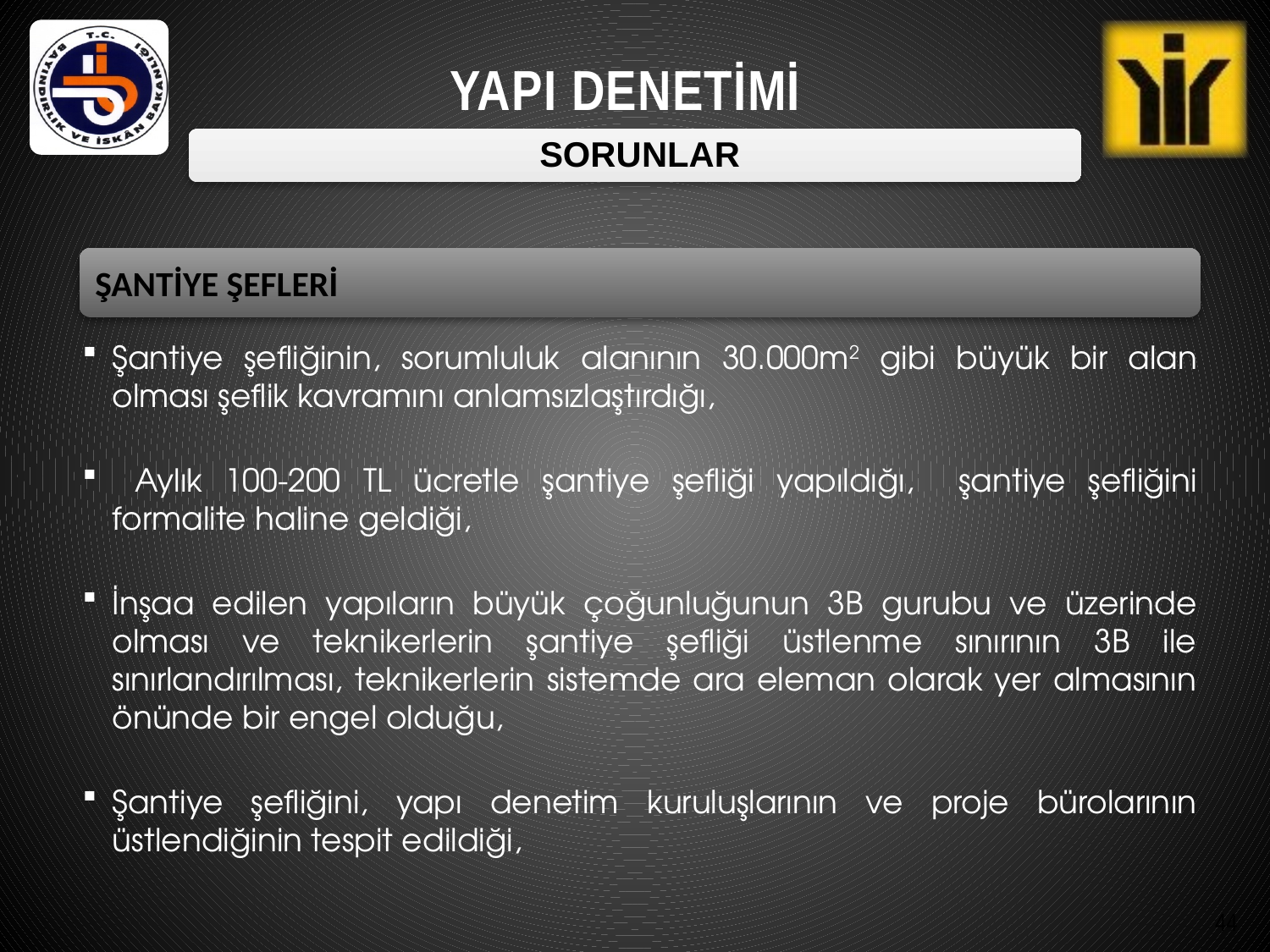

SORUNLAR
ŞANTİYE ŞEFLERİ
Şantiye şefliğinin, sorumluluk alanının 30.000m2 gibi büyük bir alan olması şeflik kavramını anlamsızlaştırdığı,

 Aylık 100-200 TL ücretle şantiye şefliği yapıldığı,  şantiye şefliğini formalite haline geldiği,

İnşaa edilen yapıların büyük çoğunluğunun 3B gurubu ve üzerinde olması ve teknikerlerin şantiye şefliği üstlenme sınırının 3B ile sınırlandırılması, teknikerlerin sistemde ara eleman olarak yer almasının önünde bir engel olduğu,

Şantiye şefliğini, yapı denetim kuruluşlarının ve proje bürolarının üstlendiğinin tespit edildiği,
44